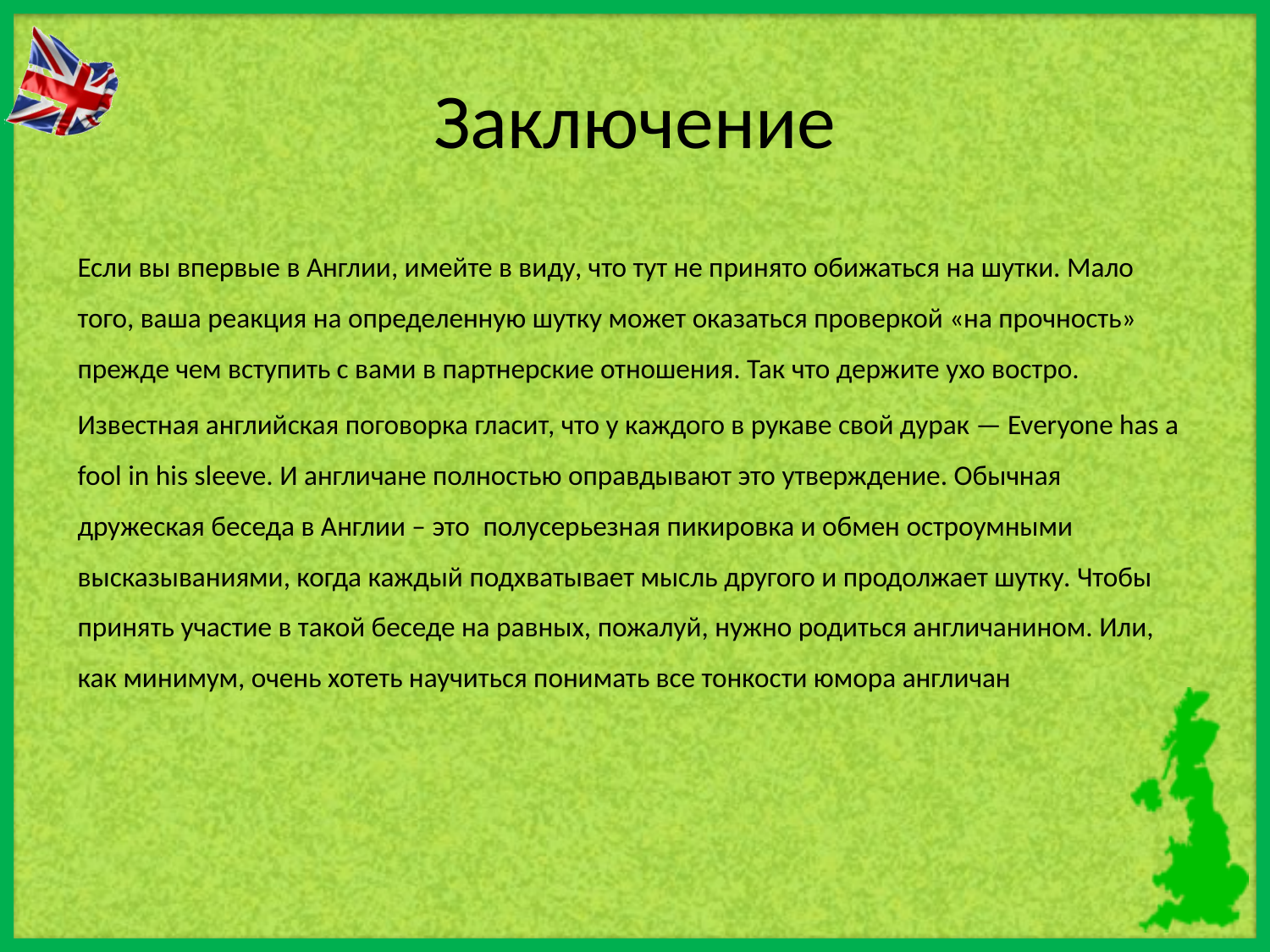

# Заключение
Если вы впервые в Англии, имейте в виду, что тут не принято обижаться на шутки. Мало того, ваша реакция на определенную шутку может оказаться проверкой «на прочность» прежде чем вступить с вами в партнерские отношения. Так что держите ухо востро.
Известная английская поговорка гласит, что у каждого в рукаве свой дурак — Everyone has a fool in his sleeve. И англичане полностью оправдывают это утверждение. Обычная дружеская беседа в Англии – это  полусерьезная пикировка и обмен остроумными высказываниями, когда каждый подхватывает мысль другого и продолжает шутку. Чтобы принять участие в такой беседе на равных, пожалуй, нужно родиться англичанином. Или, как минимум, очень хотеть научиться понимать все тонкости юмора англичан